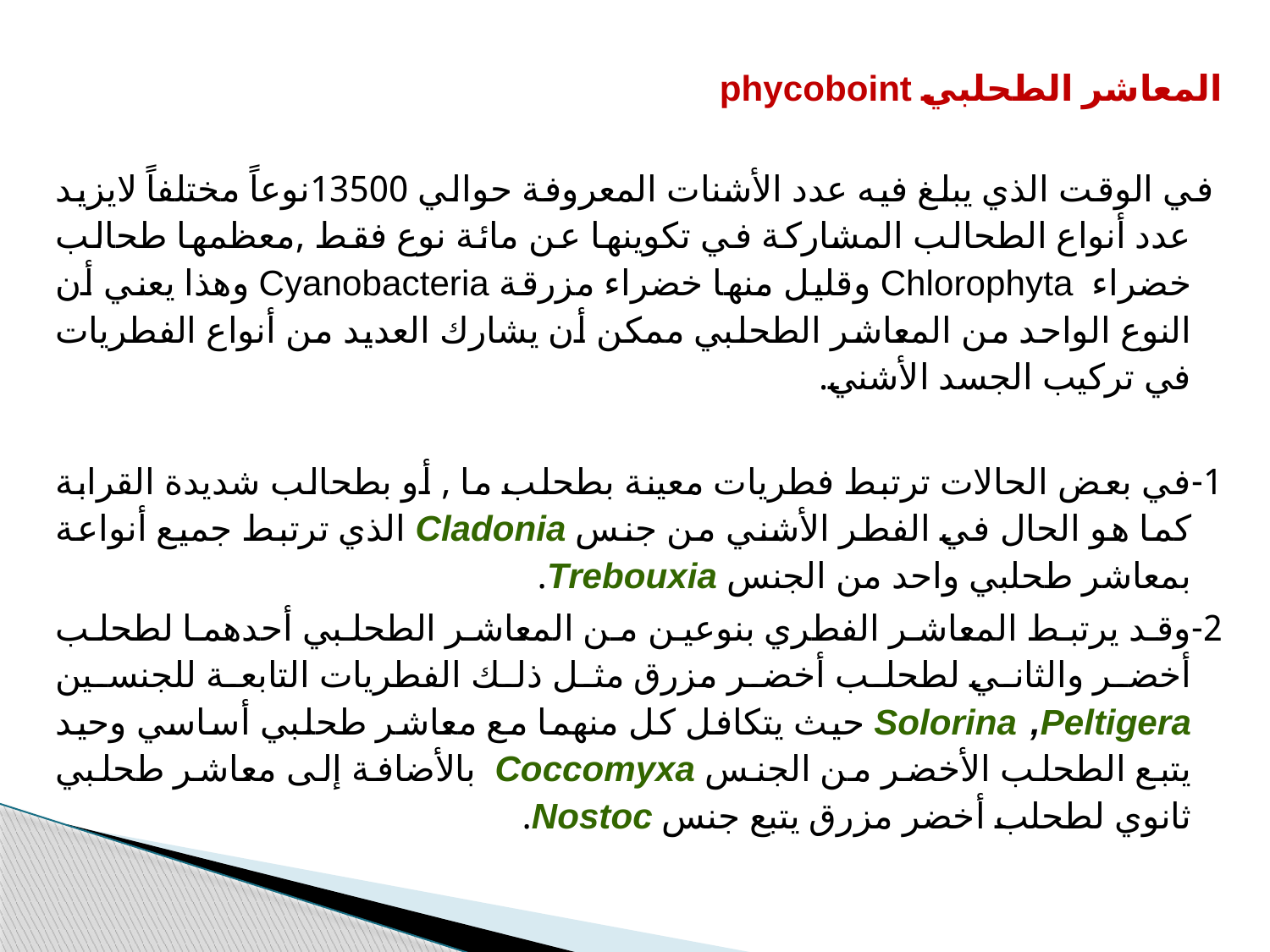

المعاشر الطحلبي phycoboint

 في الوقت الذي يبلغ فيه عدد الأشنات المعروفة حوالي 13500نوعاً مختلفاً لايزيد عدد أنواع الطحالب المشاركة في تكوينها عن مائة نوع فقط ,معظمها طحالب خضراء  Chlorophyta وقليل منها خضراء مزرقة Cyanobacteria وهذا يعني أن النوع الواحد من المعاشر الطحلبي ممكن أن يشارك العديد من أنواع الفطريات في تركيب الجسد الأشني.

1-في بعض الحالات ترتبط فطريات معينة بطحلب ما , أو بطحالب شديدة القرابة كما هو الحال في الفطر الأشني من جنس Cladonia الذي ترتبط جميع أنواعة بمعاشر طحلبي واحد من الجنس Trebouxia.
2-وقد يرتبط المعاشر الفطري بنوعين من المعاشر الطحلبي أحدهما لطحلب أخضر والثاني لطحلب أخضر مزرق مثل ذلك الفطريات التابعة للجنسين Solorina ,Peltigera حيث يتكافل كل منهما مع معاشر طحلبي أساسي وحيد يتبع الطحلب الأخضر من الجنس Coccomyxa  بالأضافة إلى معاشر طحلبي ثانوي لطحلب أخضر مزرق يتبع جنس Nostoc.